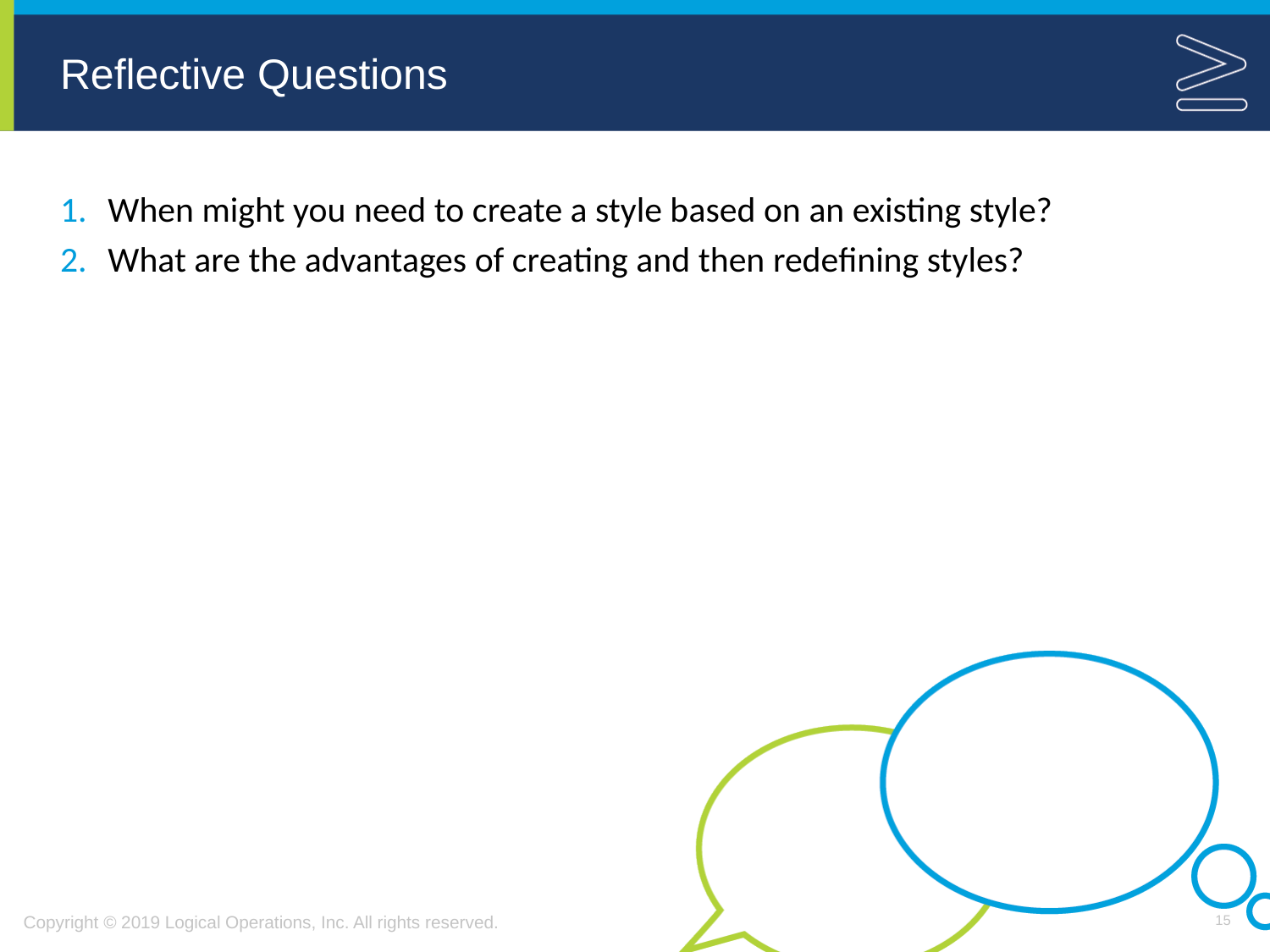

# Reflective Questions
When might you need to create a style based on an existing style?
What are the advantages of creating and then redefining styles?
15